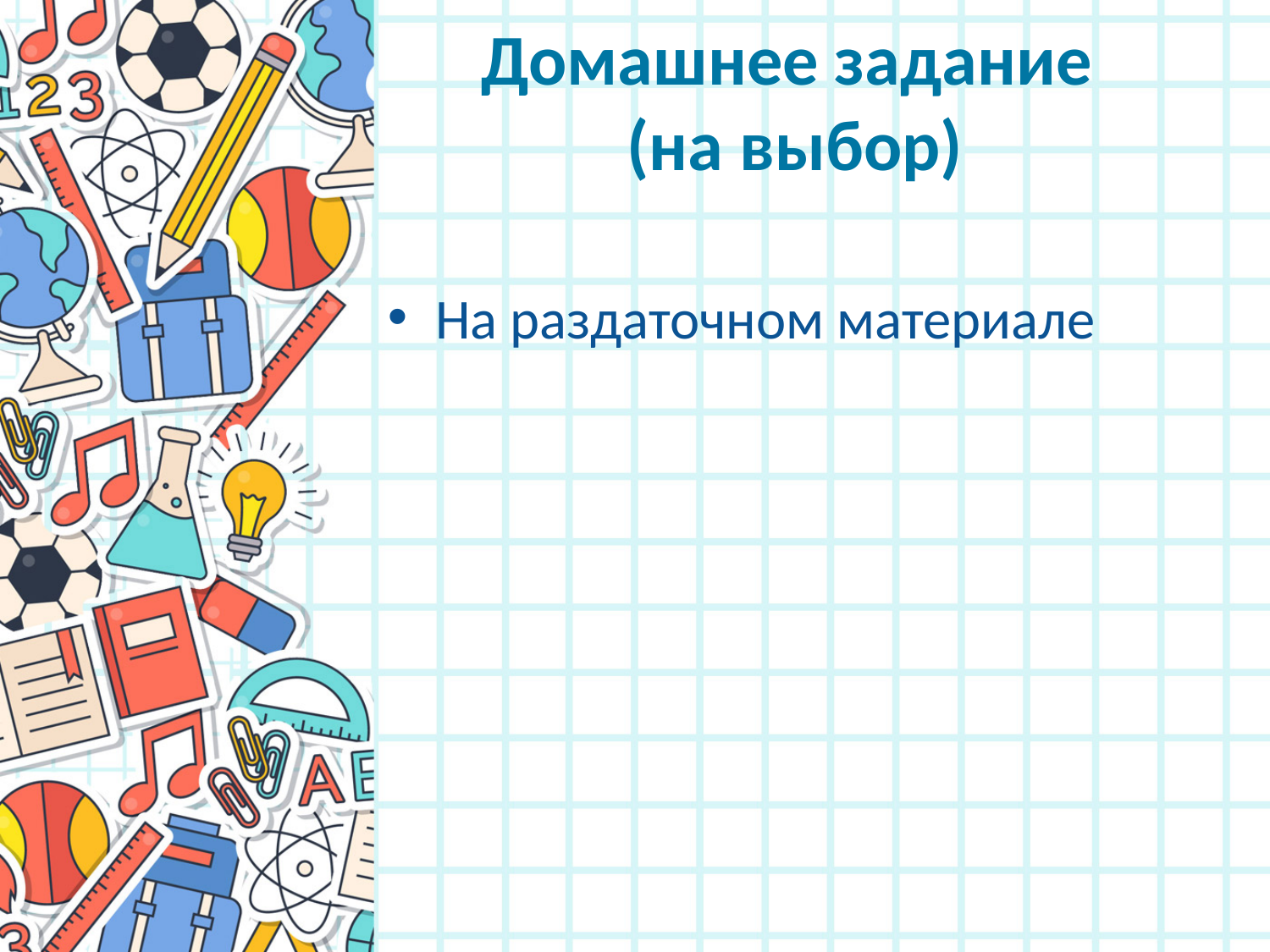

# Домашнее задание (на выбор)
На раздаточном материале